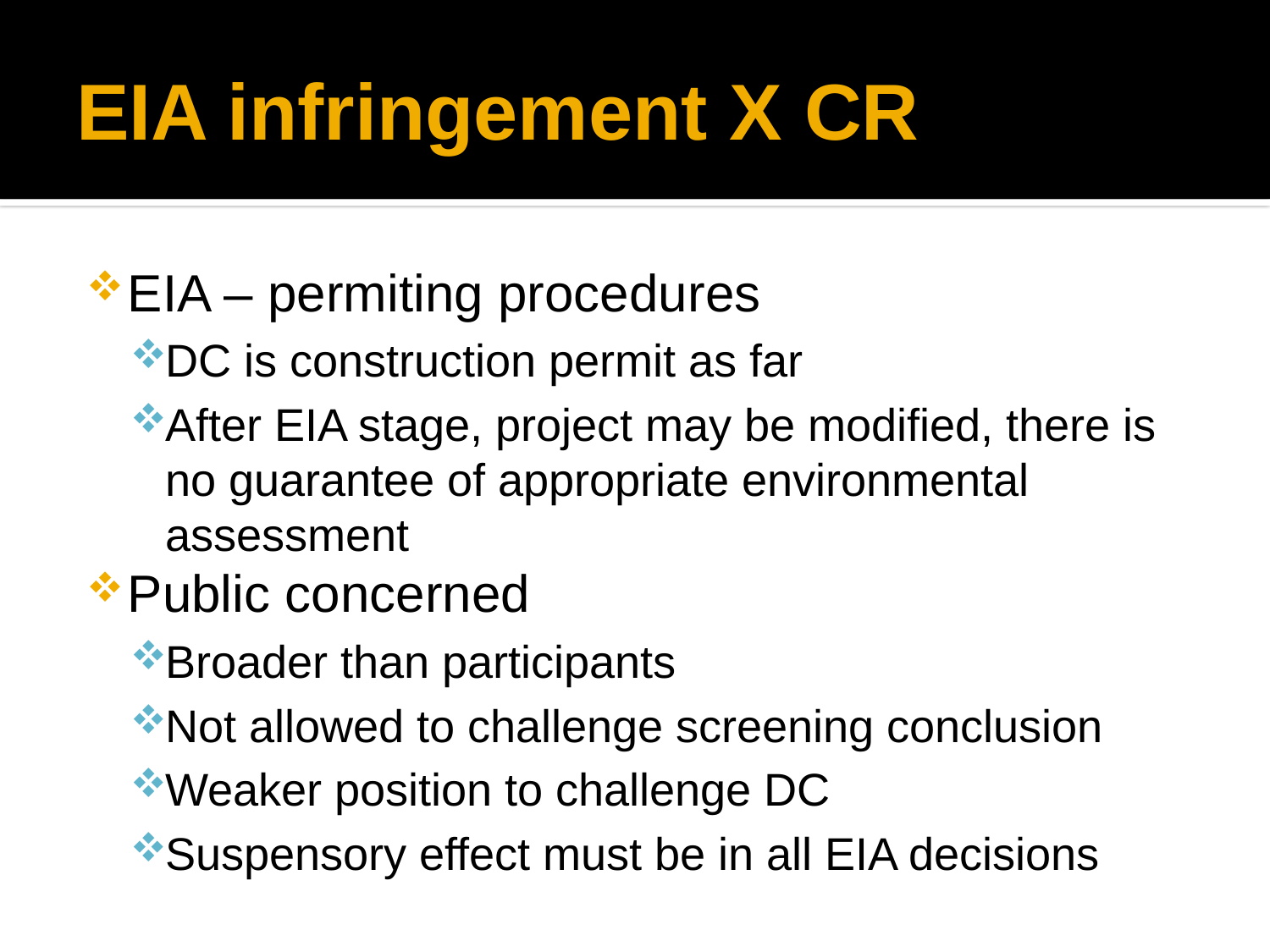

# EIA infringement X CR
EIA – permiting procedures
DC is construction permit as far
After EIA stage, project may be modified, there is no guarantee of appropriate environmental assessment
Public concerned
Broader than participants
Not allowed to challenge screening conclusion
Weaker position to challenge DC
Suspensory effect must be in all EIA decisions